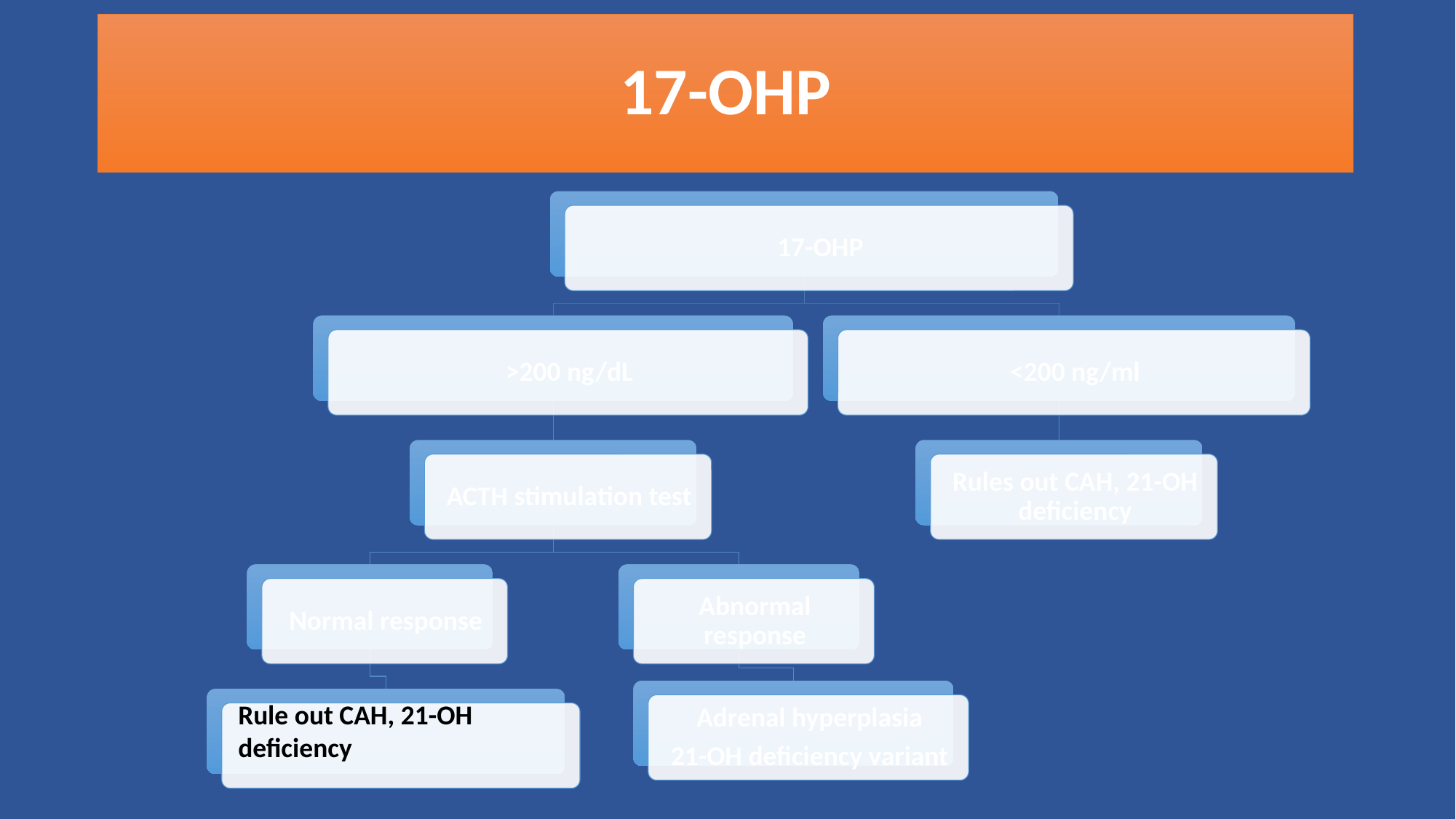

# 17-OHP
17-OHP
>200 ng/dL
ACTH stimulation test
Normal response

Abnormal response
Adrenal hyperplasia
21-OH deficiency variant
<200 ng/ml
Rules out CAH, 21-OH deficiency
Rule out CAH, 21-OH deficiency